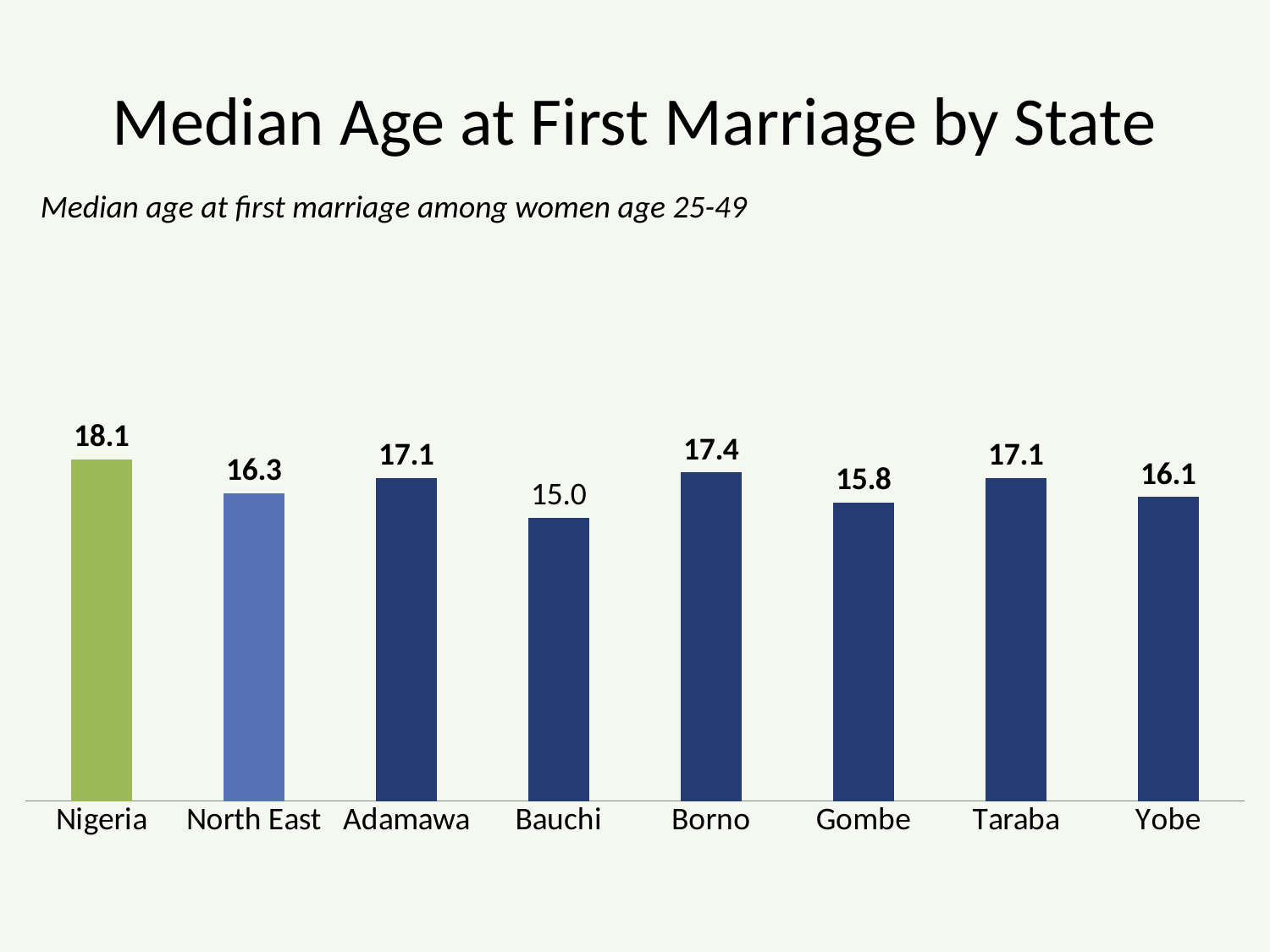

# Median Age at First Marriage by State
Median age at first marriage among women age 25-49

### Chart

| Category | Series 1 |
|---|---|
| Nigeria | 18.1 |
| North East | 16.3 |
| Adamawa | 17.1 |
| Bauchi | 15.0 |
| Borno | 17.4 |
| Gombe | 15.8 |
| Taraba | 17.1 |
| Yobe | 16.1 |